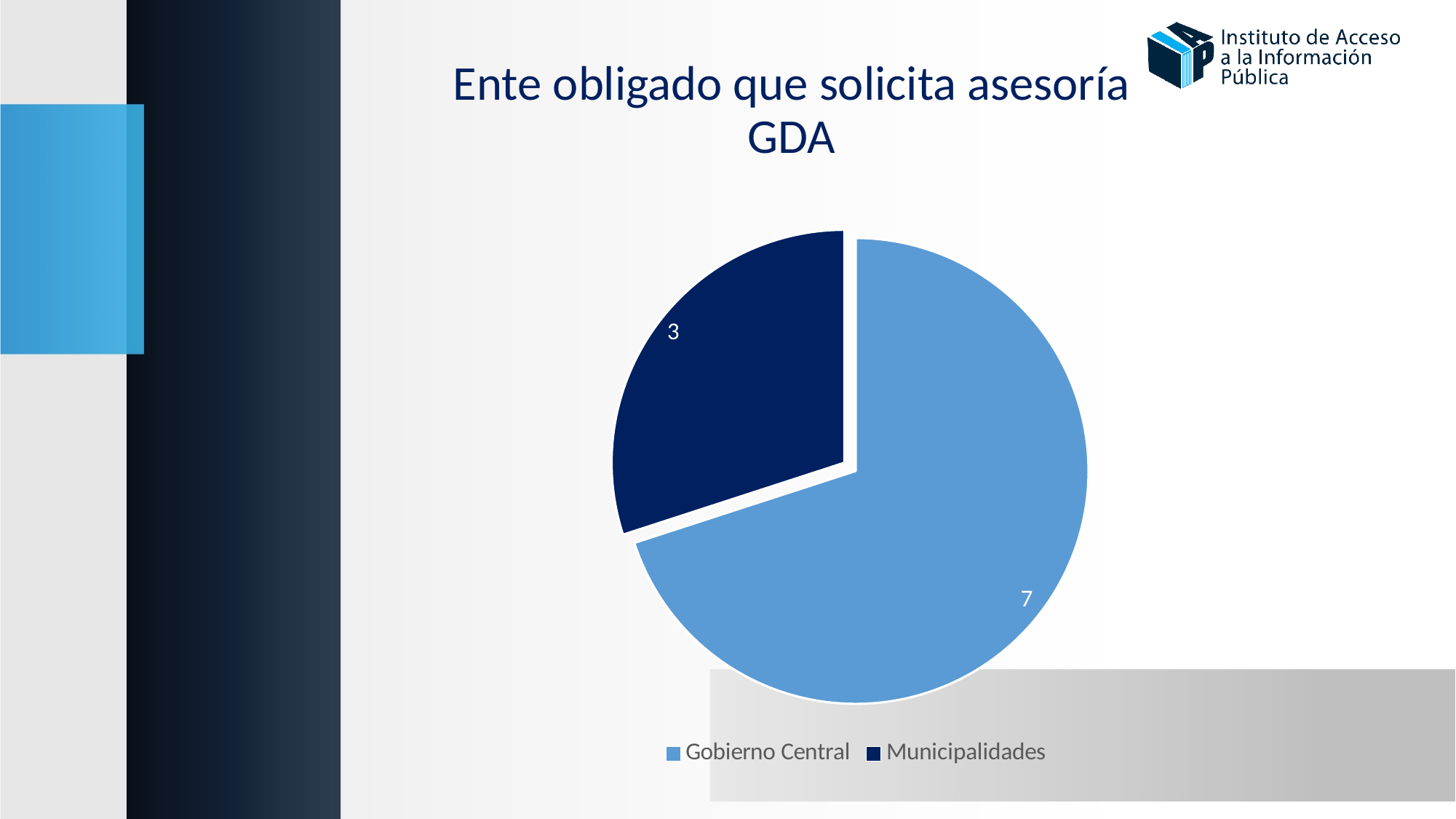

# Ente obligado que solicita asesoría GDA

### Chart

| Category |  |
|---|---|
| Gobierno Central | 7.0 |
| Municipalidades | 3.0 |